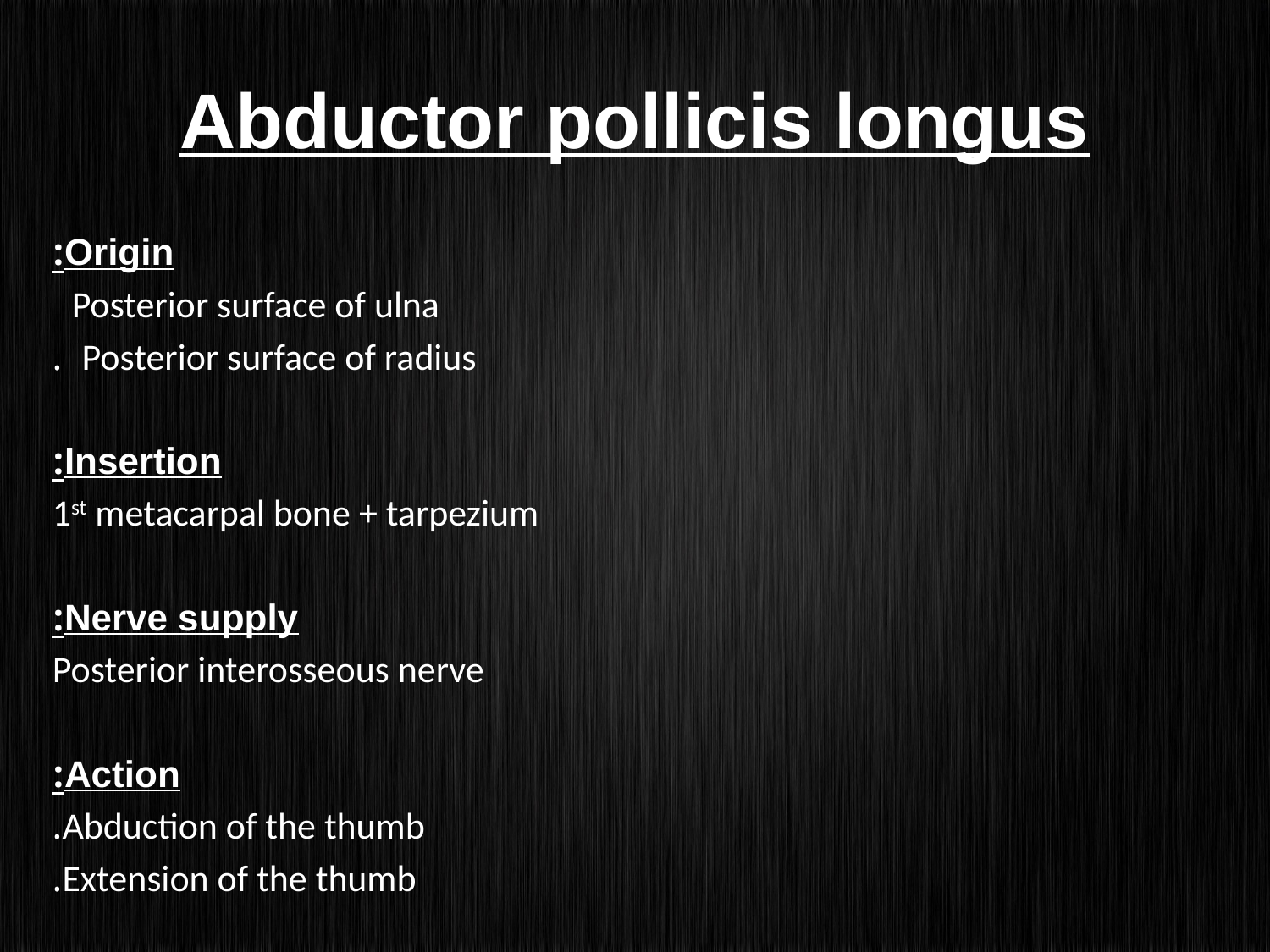

# Abductor pollicis longus
Origin:
Posterior surface of ulna
Posterior surface of radius  .

Insertion:
1st metacarpal bone + tarpezium

Nerve supply:
Posterior interosseous nerve

Action:
Abduction of the thumb.
Extension of the thumb.